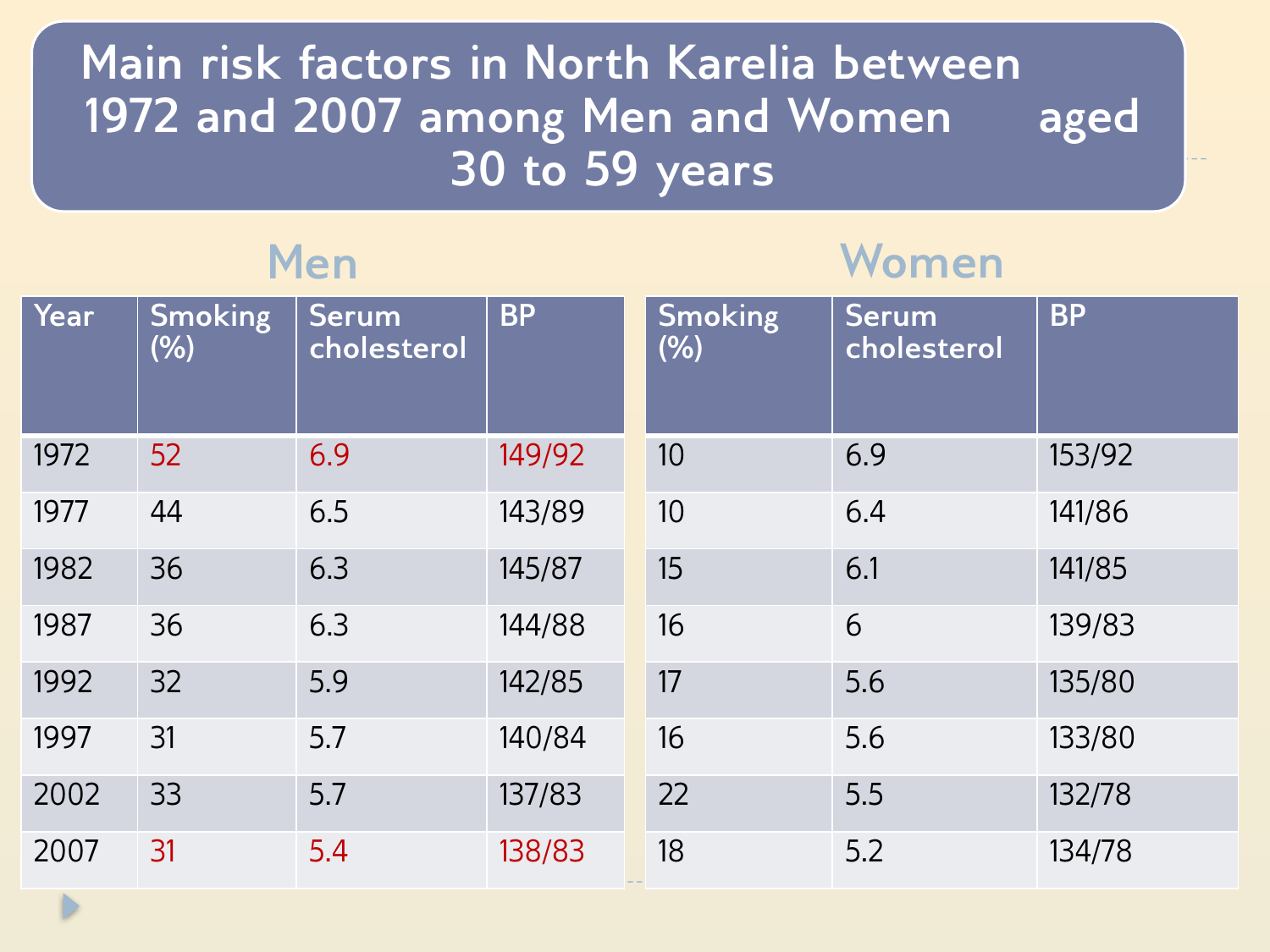

Main risk factors in North Karelia between	    1972 and 2007 among Men and Women	    aged 30 to 59 years
Women
Men
| Year | Smoking (%) | Serum cholesterol | BP |
| --- | --- | --- | --- |
| 1972 | 52 | 6.9 | 149/92 |
| 1977 | 44 | 6.5 | 143/89 |
| 1982 | 36 | 6.3 | 145/87 |
| 1987 | 36 | 6.3 | 144/88 |
| 1992 | 32 | 5.9 | 142/85 |
| 1997 | 31 | 5.7 | 140/84 |
| 2002 | 33 | 5.7 | 137/83 |
| 2007 | 31 | 5.4 | 138/83 |
| Smoking (%) | Serum cholesterol | BP |
| --- | --- | --- |
| 10 | 6.9 | 153/92 |
| 10 | 6.4 | 141/86 |
| 15 | 6.1 | 141/85 |
| 16 | 6 | 139/83 |
| 17 | 5.6 | 135/80 |
| 16 | 5.6 | 133/80 |
| 22 | 5.5 | 132/78 |
| 18 | 5.2 | 134/78 |